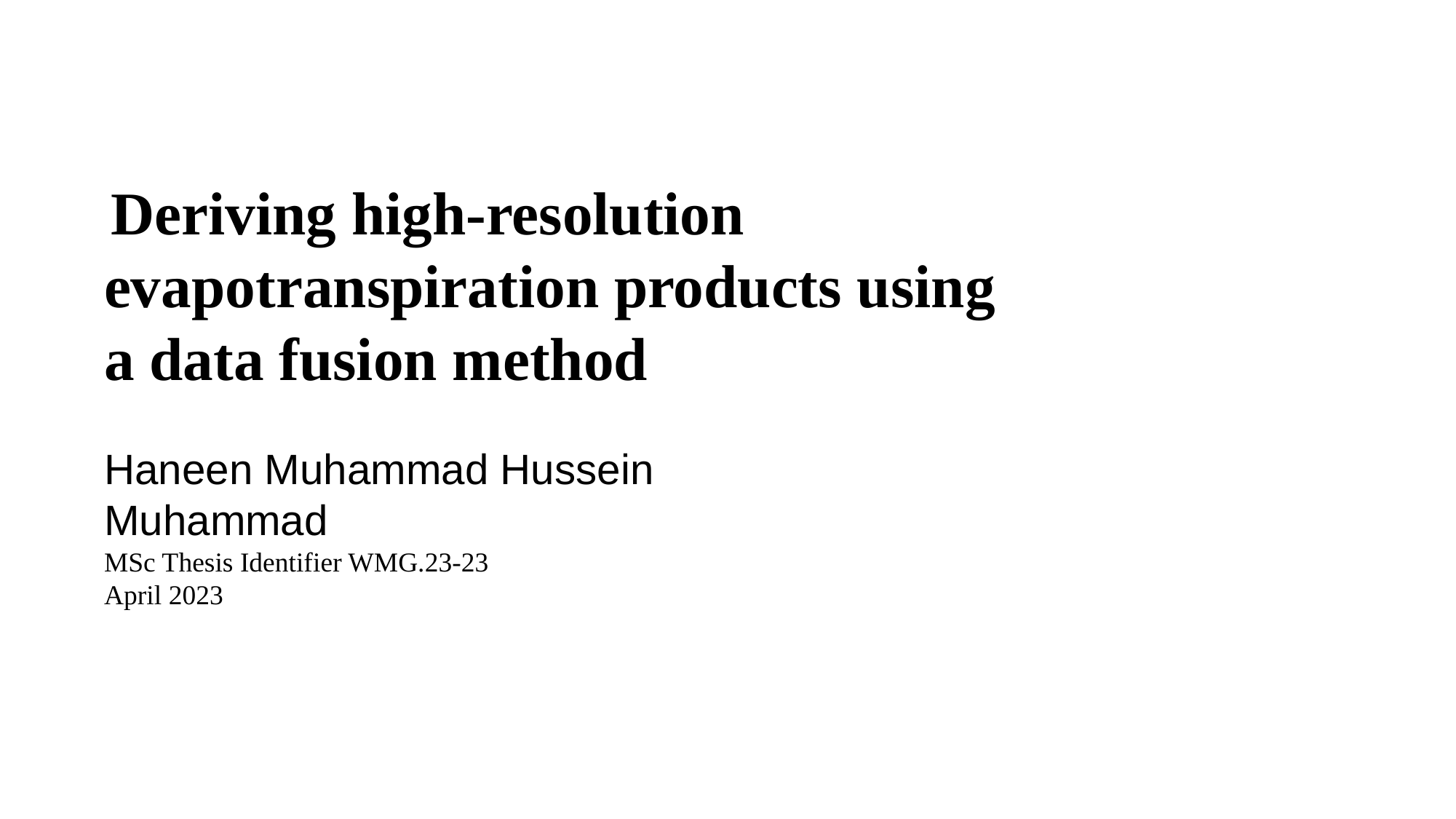

Deriving high-resolution evapotranspiration products using a data fusion method

Haneen Muhammad Hussein Muhammad
MSc Thesis Identifier WMG.23-23
April 2023